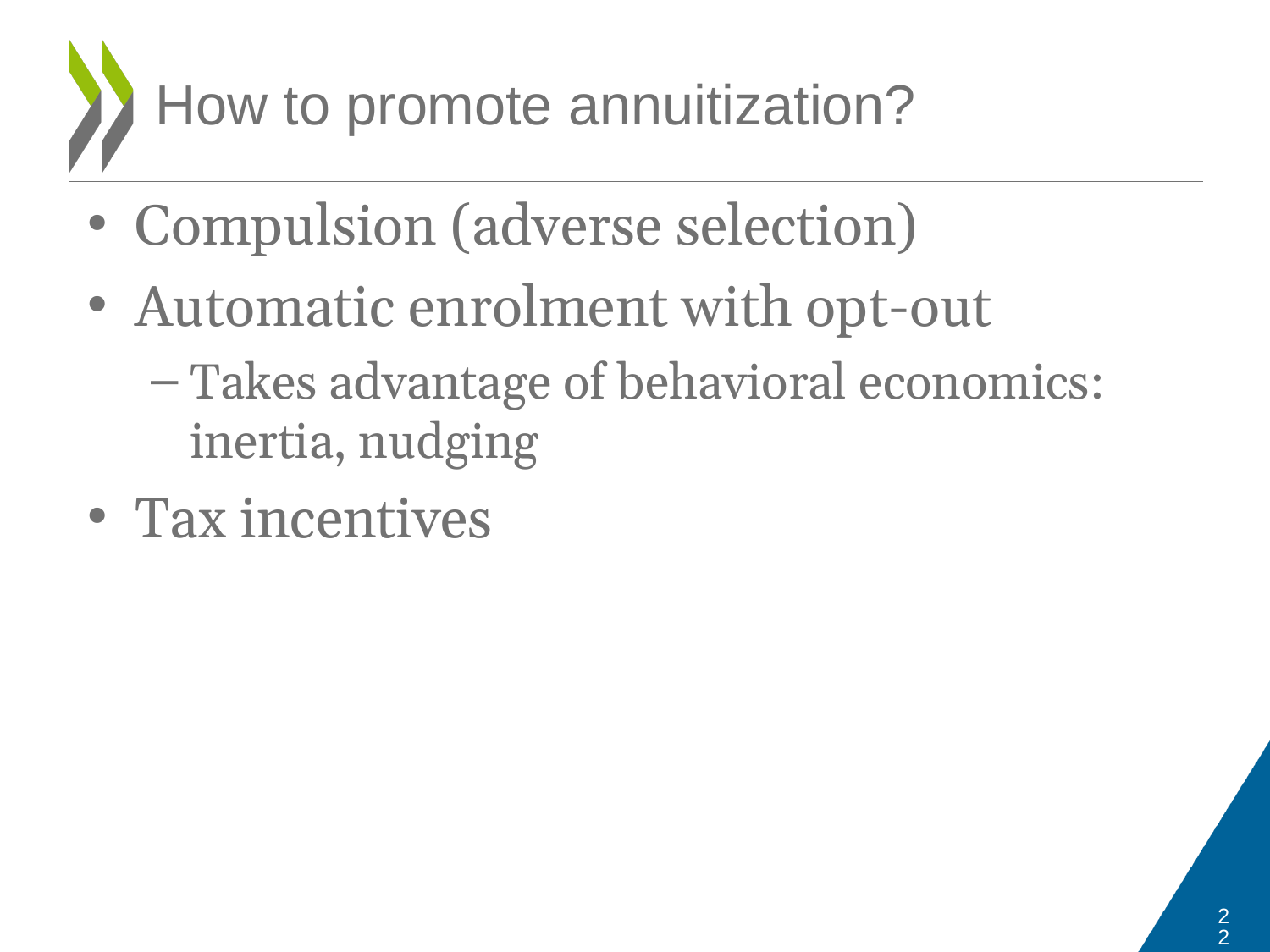

# How to promote annuitization?
Compulsion (adverse selection)
Automatic enrolment with opt-out
Takes advantage of behavioral economics: inertia, nudging
Tax incentives

22